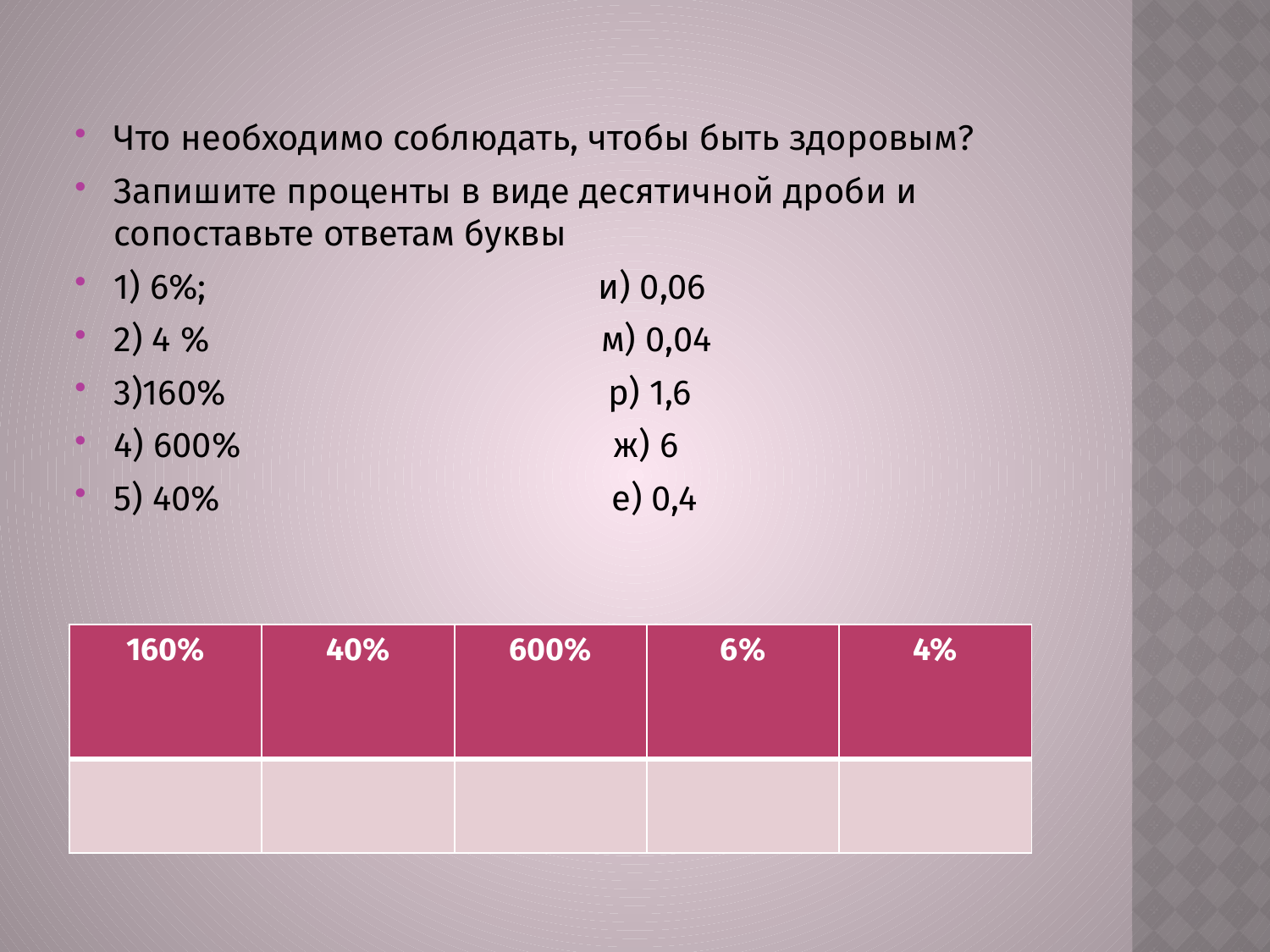

#
Что необходимо соблюдать, чтобы быть здоровым?
Запишите проценты в виде десятичной дроби и сопоставьте ответам буквы
1) 6%;                                          и) 0,06
2) 4 %                                          м) 0,04
3)160%                                         р) 1,6
4) 600%                                        ж) 6
5) 40%                                          е) 0,4

| 160% | 40% | 600% | 6% | 4% |
| --- | --- | --- | --- | --- |
|  |  |  |  |  |